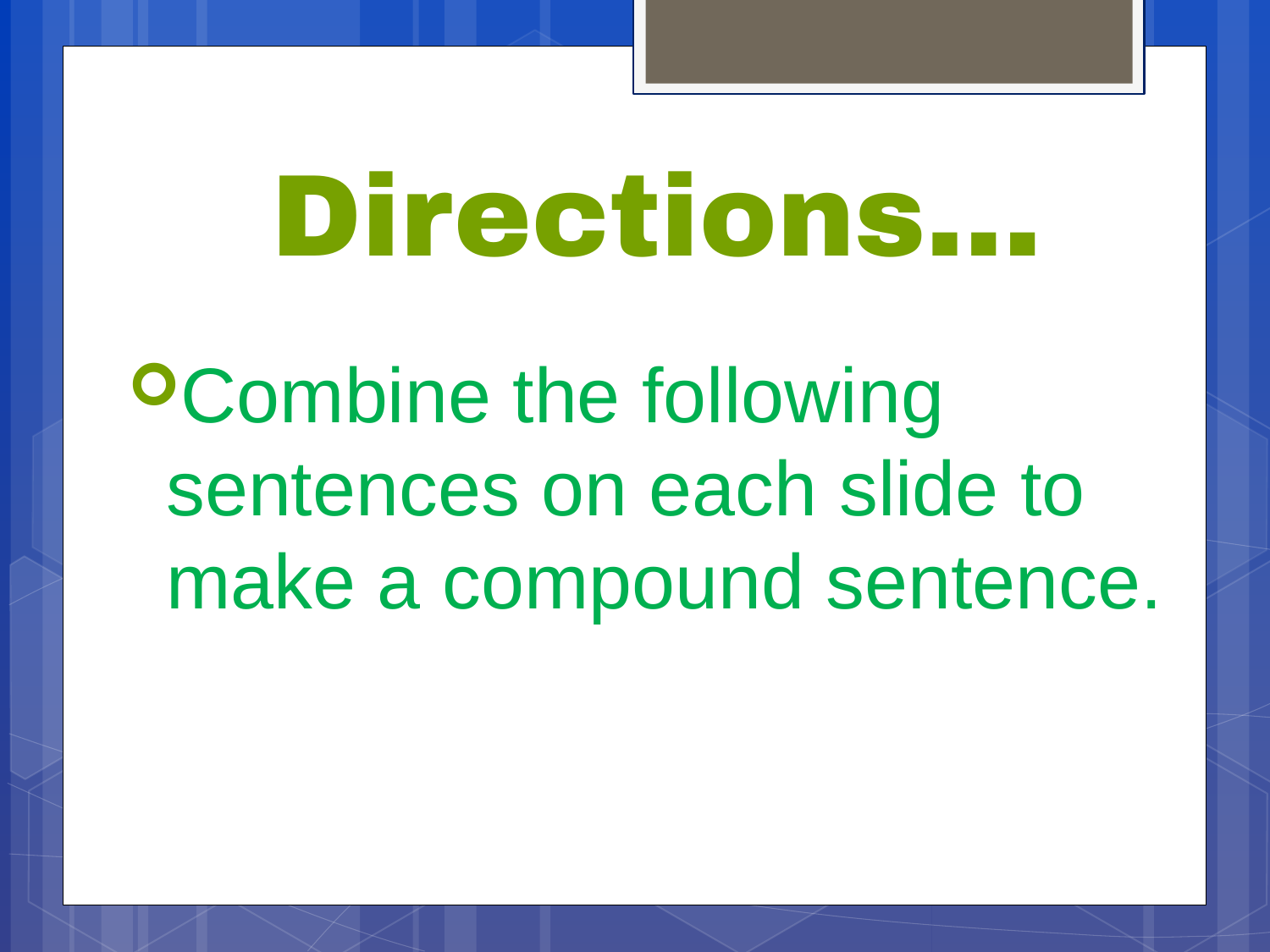

# Directions…
Combine the following sentences on each slide to make a compound sentence.